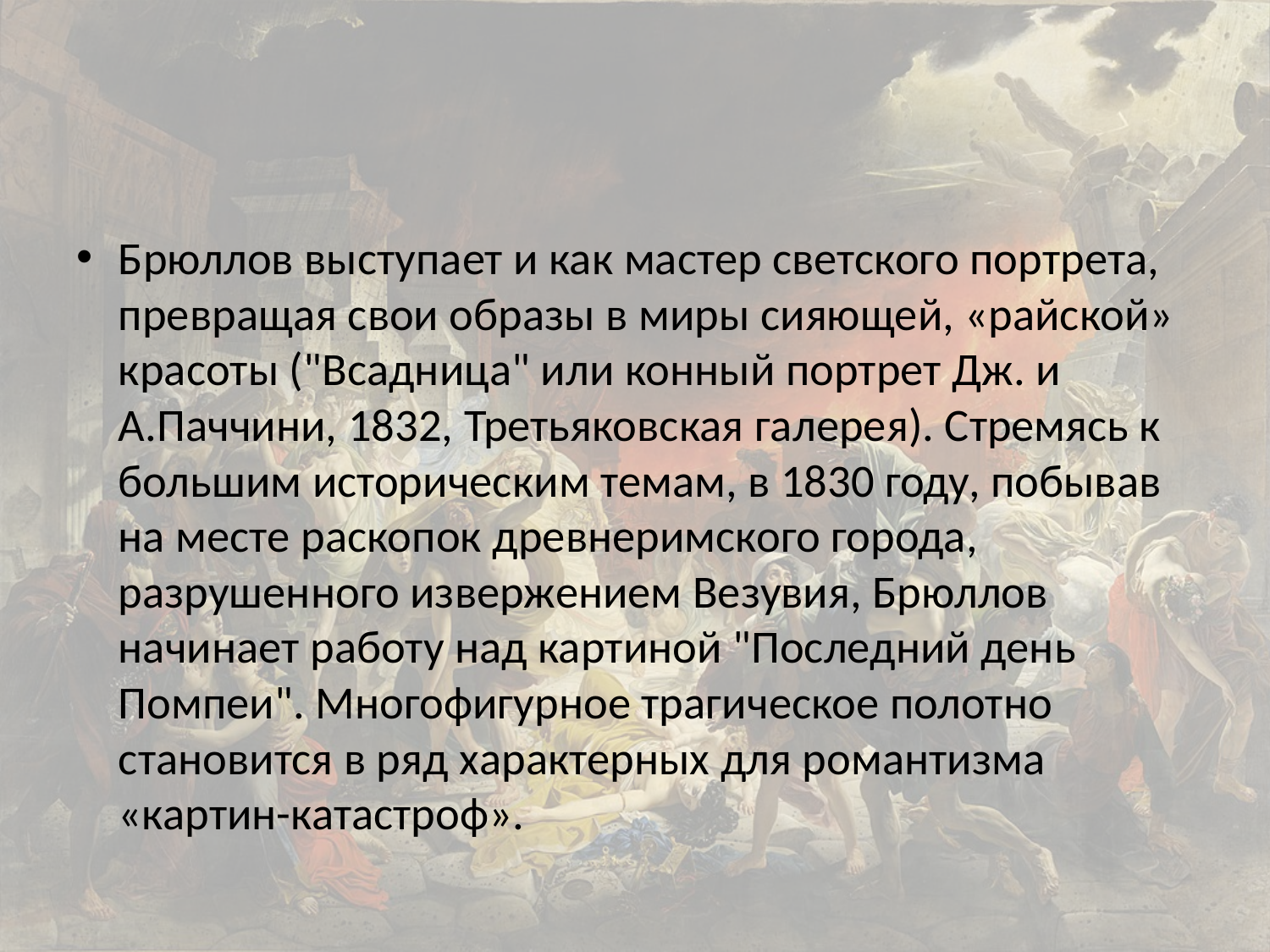

#
Брюллов выступает и как мастер светского портрета, превращая свои образы в миры сияющей, «райской» красоты ("Всадница" или конный портрет Дж. и А.Паччини, 1832, Третьяковская галерея). Стремясь к большим историческим темам, в 1830 году, побывав на месте раскопок древнеримского города, разрушенного извержением Везувия, Брюллов начинает работу над картиной "Последний день Помпеи". Многофигурное трагическое полотно становится в ряд характерных для романтизма «картин-катастроф».